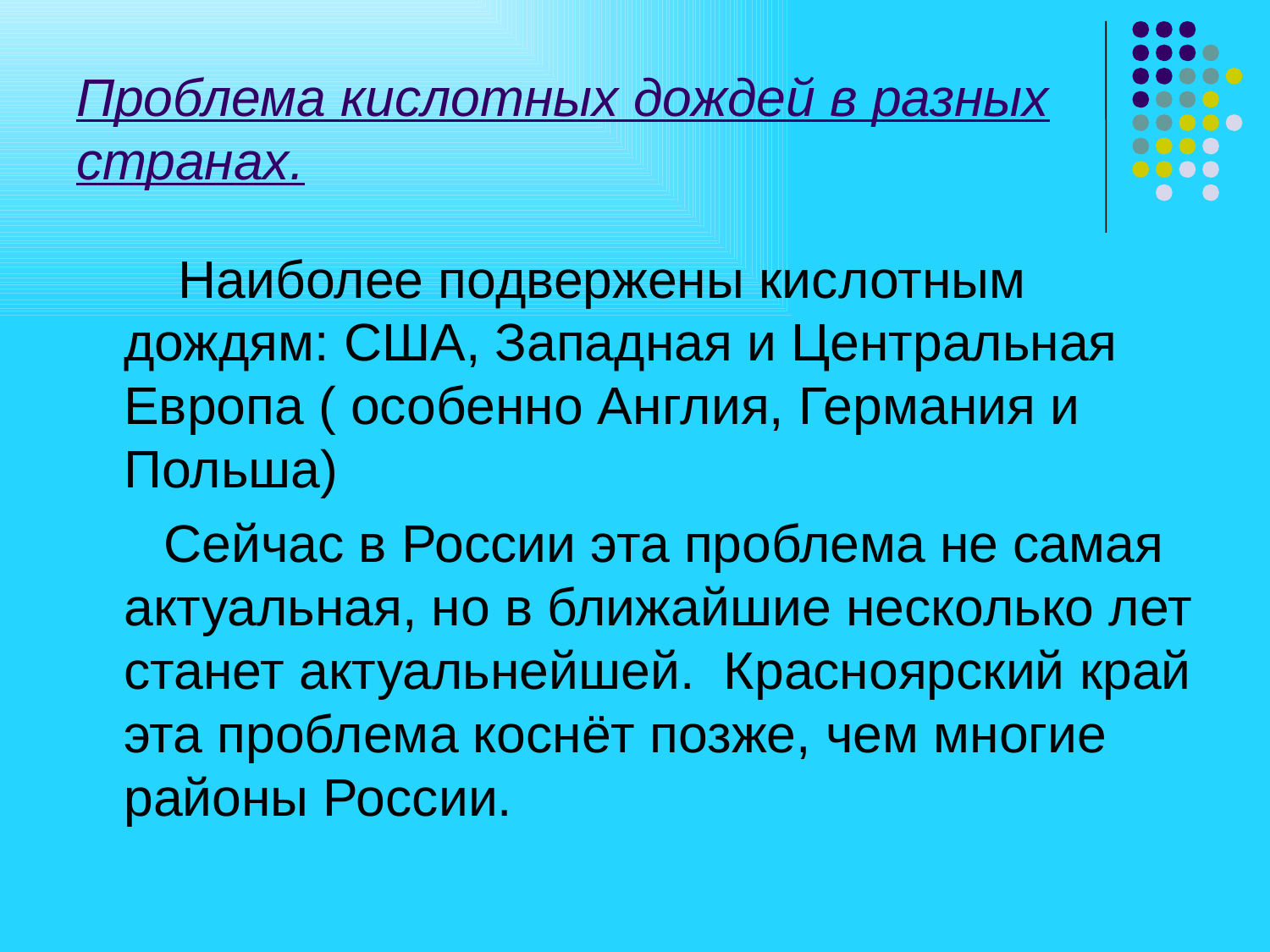

# Проблема кислотных дождей в разных странах.
       Наиболее подвержены кислотным дождям: США, Западная и Центральная Европа ( особенно Англия, Германия и Польша)
      Сейчас в России эта проблема не самая актуальная, но в ближайшие несколько лет станет актуальнейшей.  Красноярский край эта проблема коснёт позже, чем многие районы России.